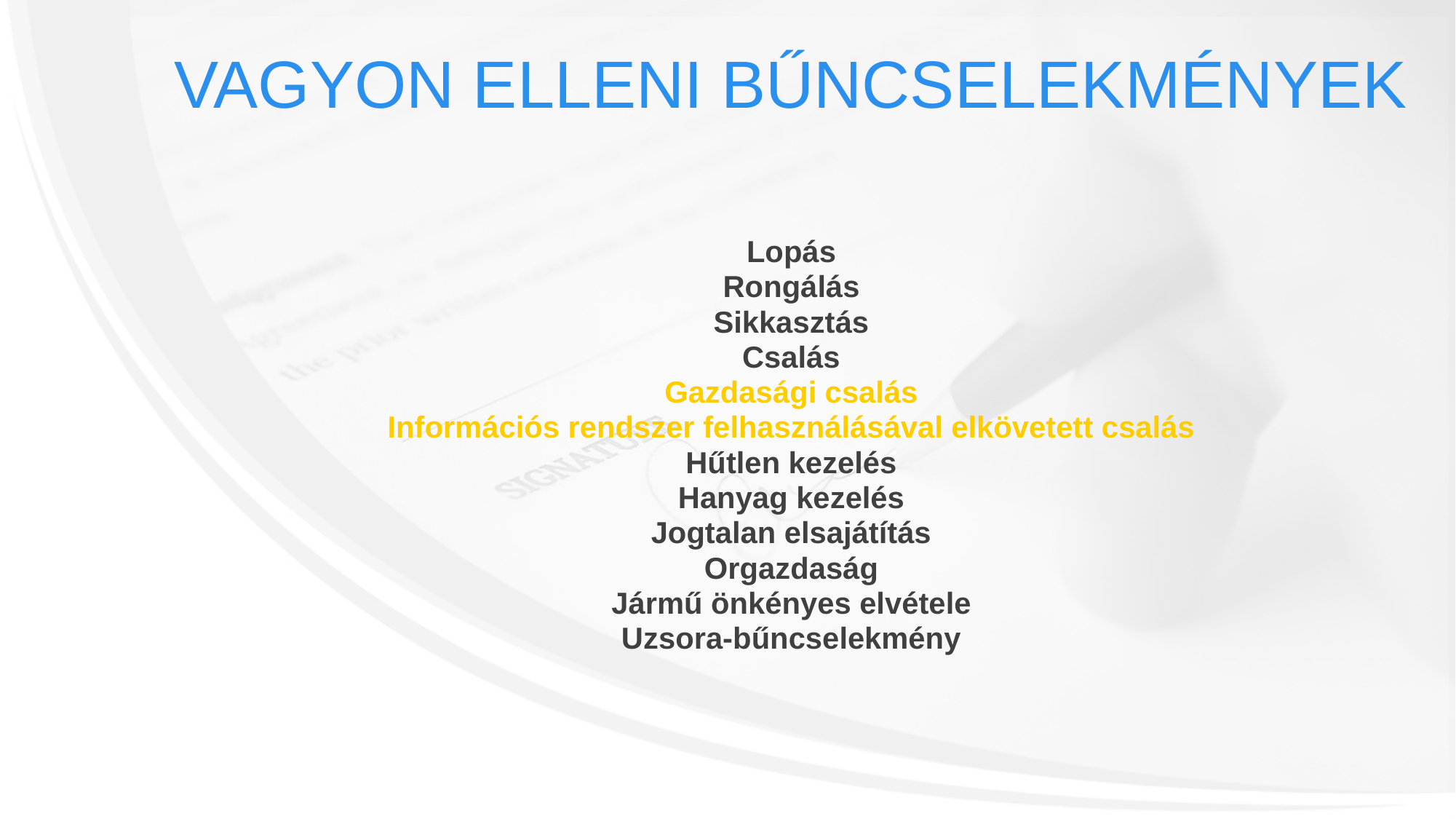

VAGYON ELLENI BŰNCSELEKMÉNYEK
Lopás
Rongálás
Sikkasztás
Csalás
Gazdasági csalás
Információs rendszer felhasználásával elkövetett csalás
Hűtlen kezelés
Hanyag kezelés
Jogtalan elsajátítás
Orgazdaság
Jármű önkényes elvétele
Uzsora-bűncselekmény